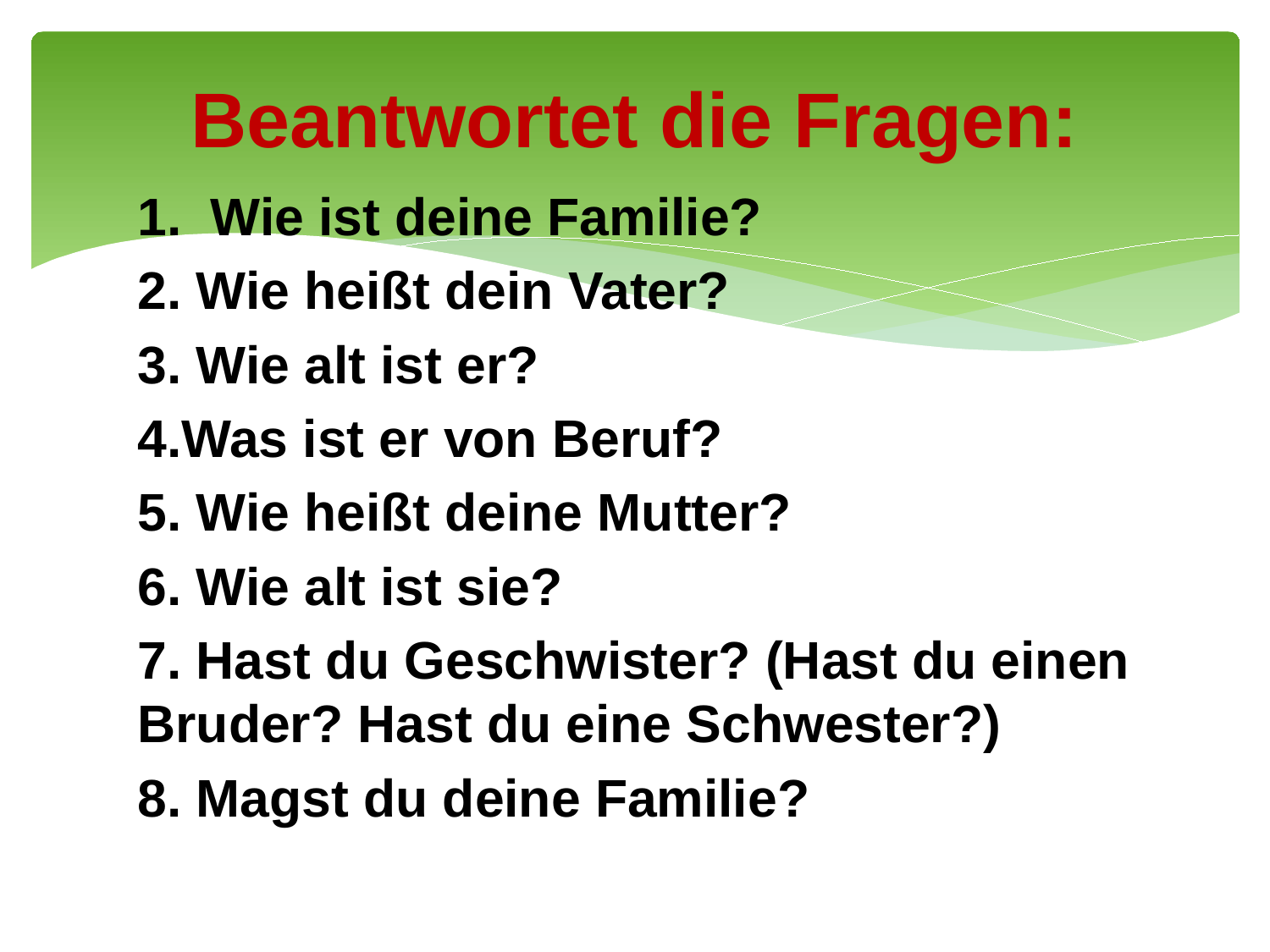

# Beantwortet die Fragen:
1.  Wie ist deine Familie?
2. Wie heißt dein Vater?
3. Wie alt ist er?
4.Was ist er von Beruf?
5. Wie heißt deine Mutter?
6. Wie alt ist sie?
7. Hast du Geschwister? (Hast du einen Bruder? Hast du eine Schwester?)
8. Magst du deine Familie?